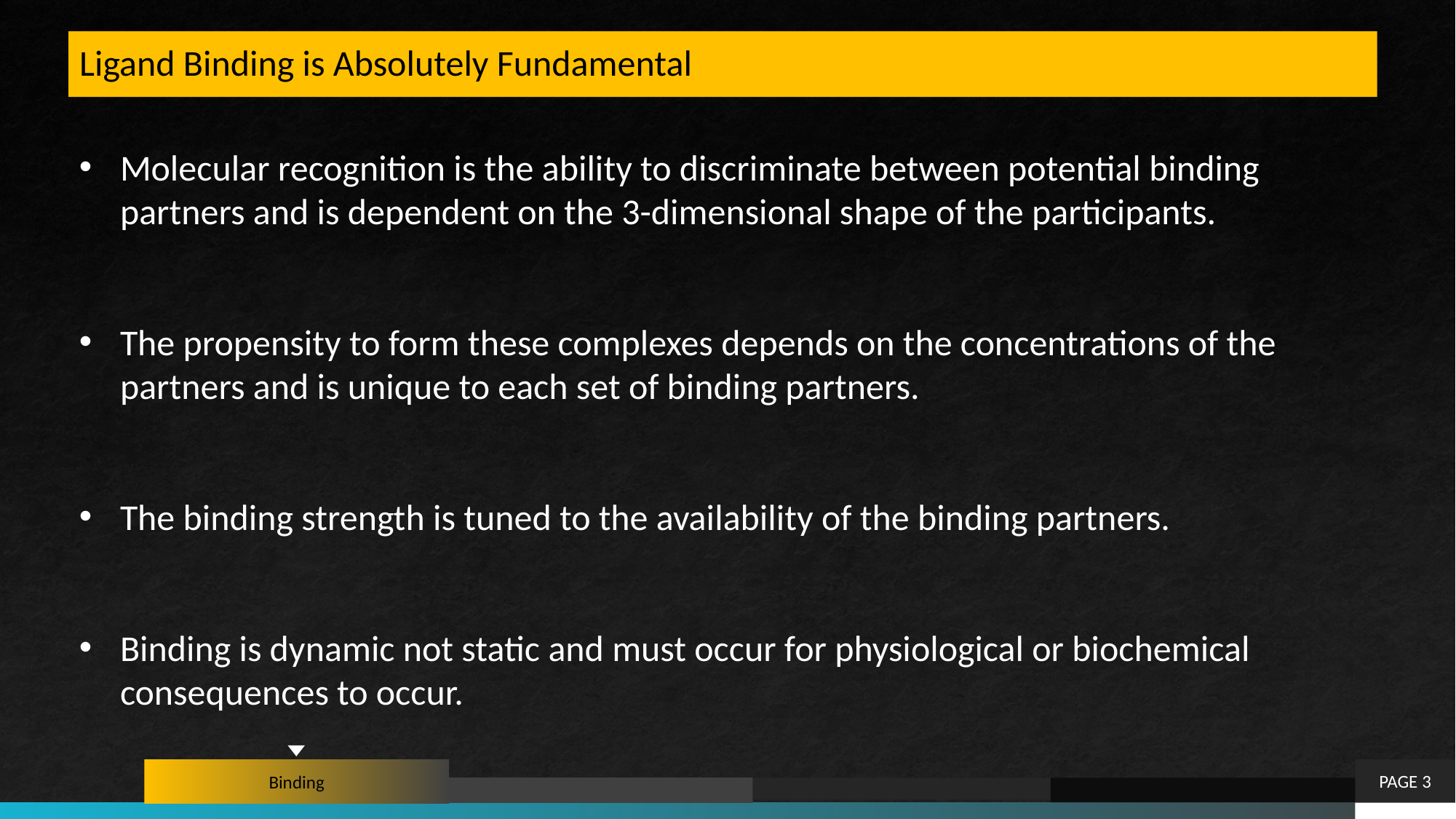

# Ligand Binding is Absolutely Fundamental
Molecular recognition is the ability to discriminate between potential binding partners and is dependent on the 3-dimensional shape of the participants.

The propensity to form these complexes depends on the concentrations of the partners and is unique to each set of binding partners.

The binding strength is tuned to the availability of the binding partners.

Binding is dynamic not static and must occur for physiological or biochemical consequences to occur.

Binding
PAGE 3